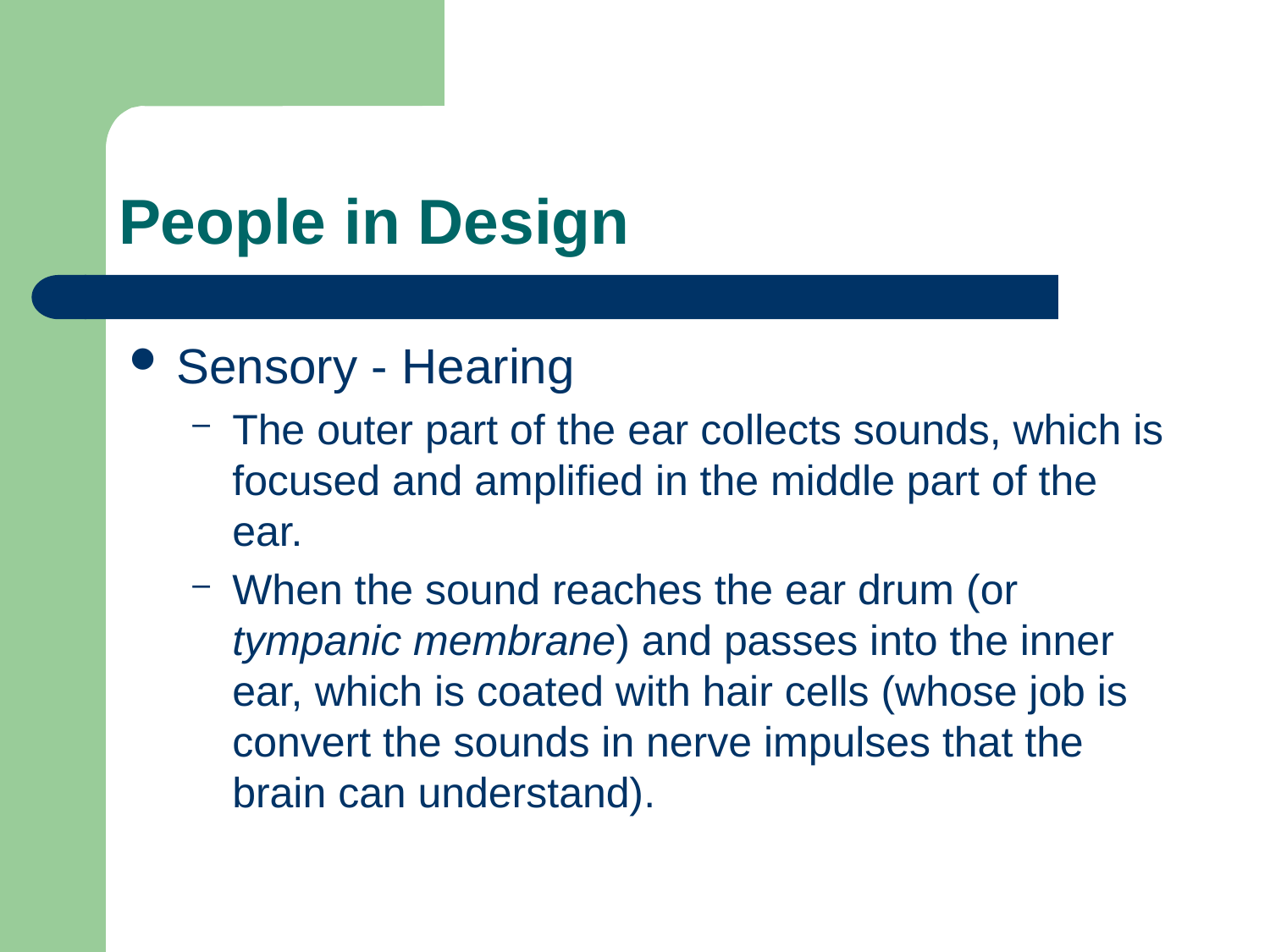

# People in Design
Sensory - Hearing
The outer part of the ear collects sounds, which is focused and amplified in the middle part of the ear.
When the sound reaches the ear drum (or tympanic membrane) and passes into the inner ear, which is coated with hair cells (whose job is convert the sounds in nerve impulses that the brain can understand).